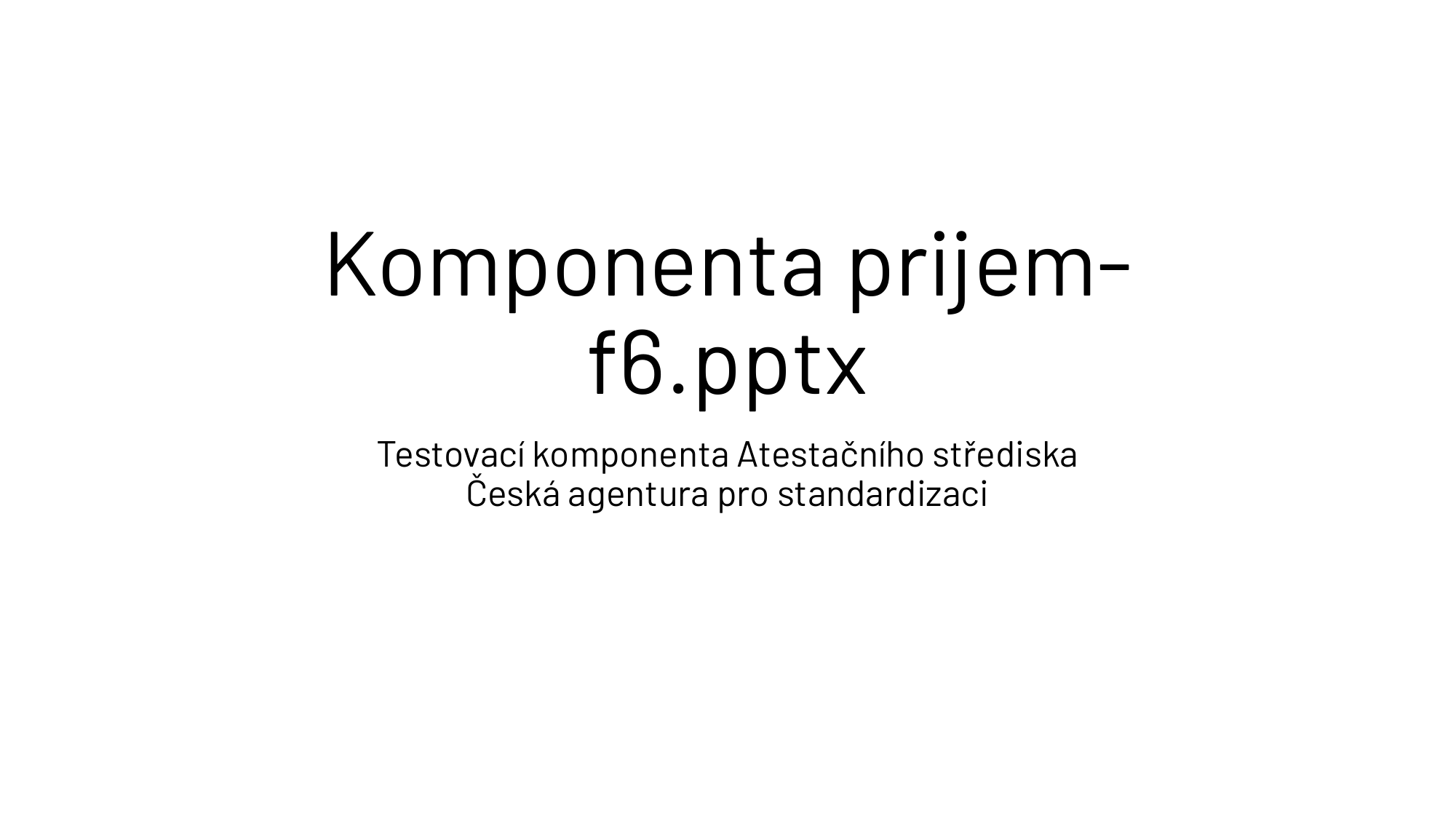

# Komponenta prijem-f6.pptx
Testovací komponenta Atestačního střediska
Česká agentura pro standardizaci